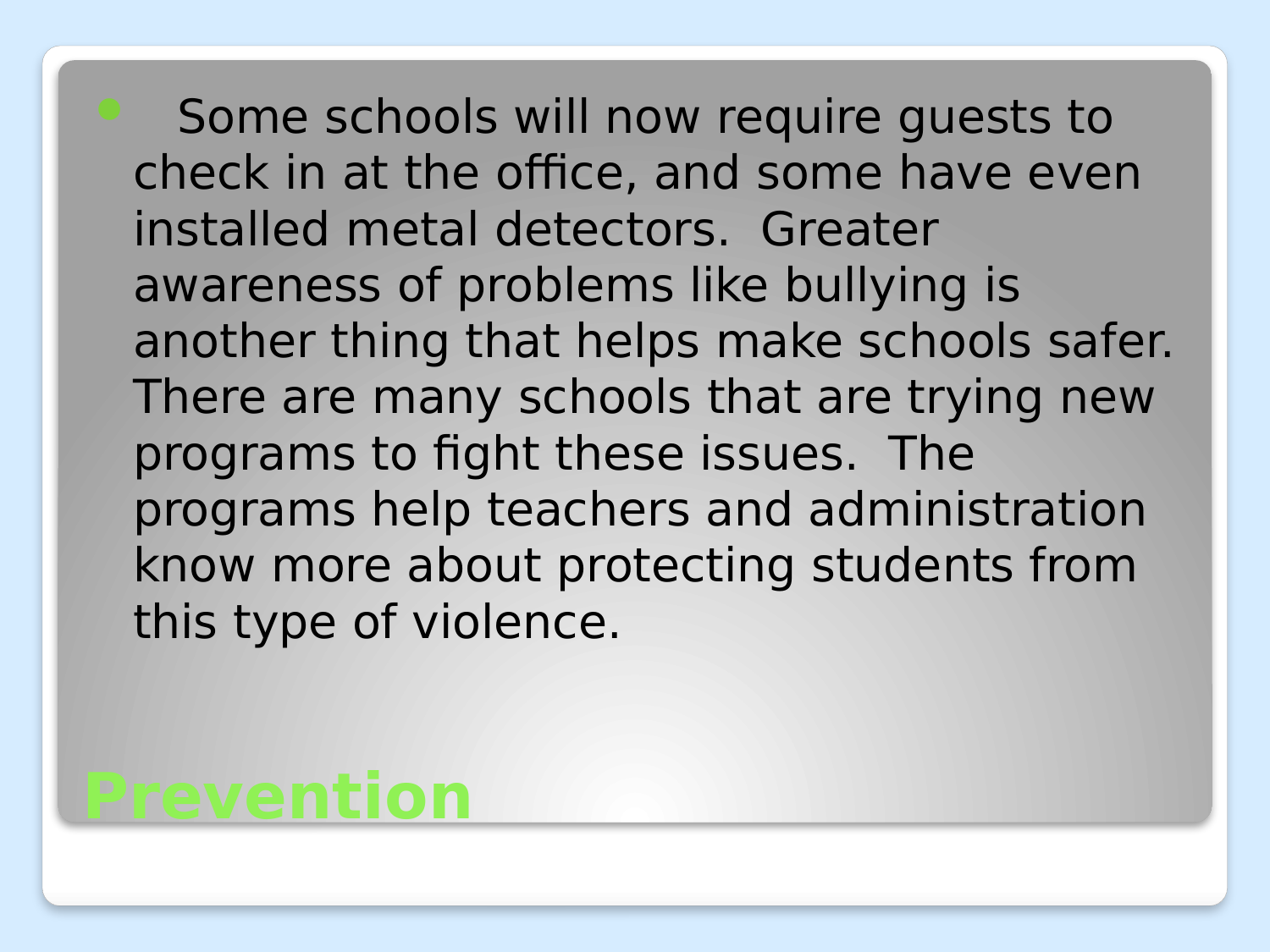

Some schools will now require guests to check in at the office, and some have even installed metal detectors.  Greater awareness of problems like bullying is another thing that helps make schools safer.  There are many schools that are trying new programs to fight these issues.  The programs help teachers and administration know more about protecting students from this type of violence.

# Prevention